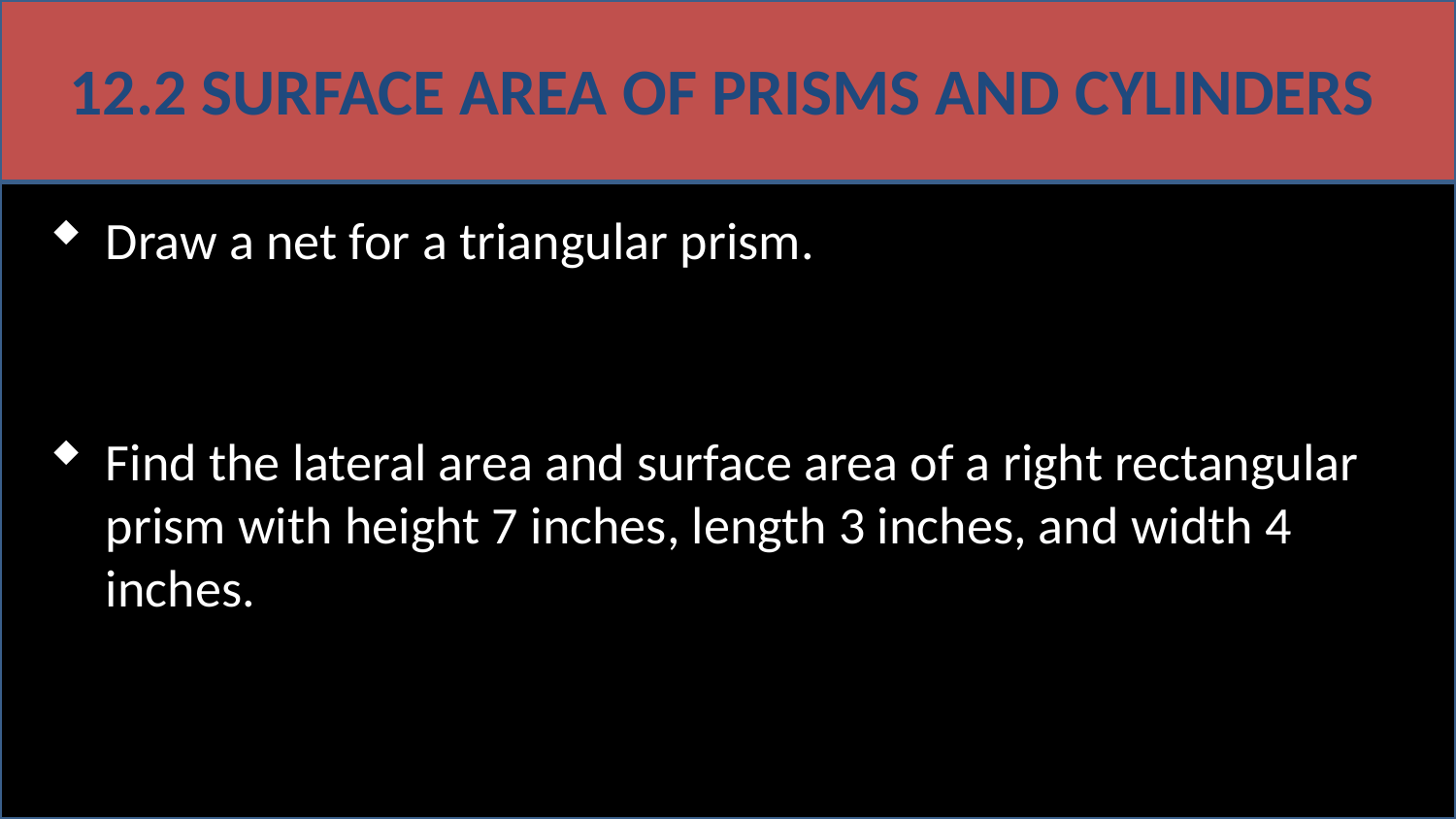

# 12.2 Surface Area of Prisms and Cylinders
Draw a net for a triangular prism.

Find the lateral area and surface area of a right rectangular prism with height 7 inches, length 3 inches, and width 4 inches.